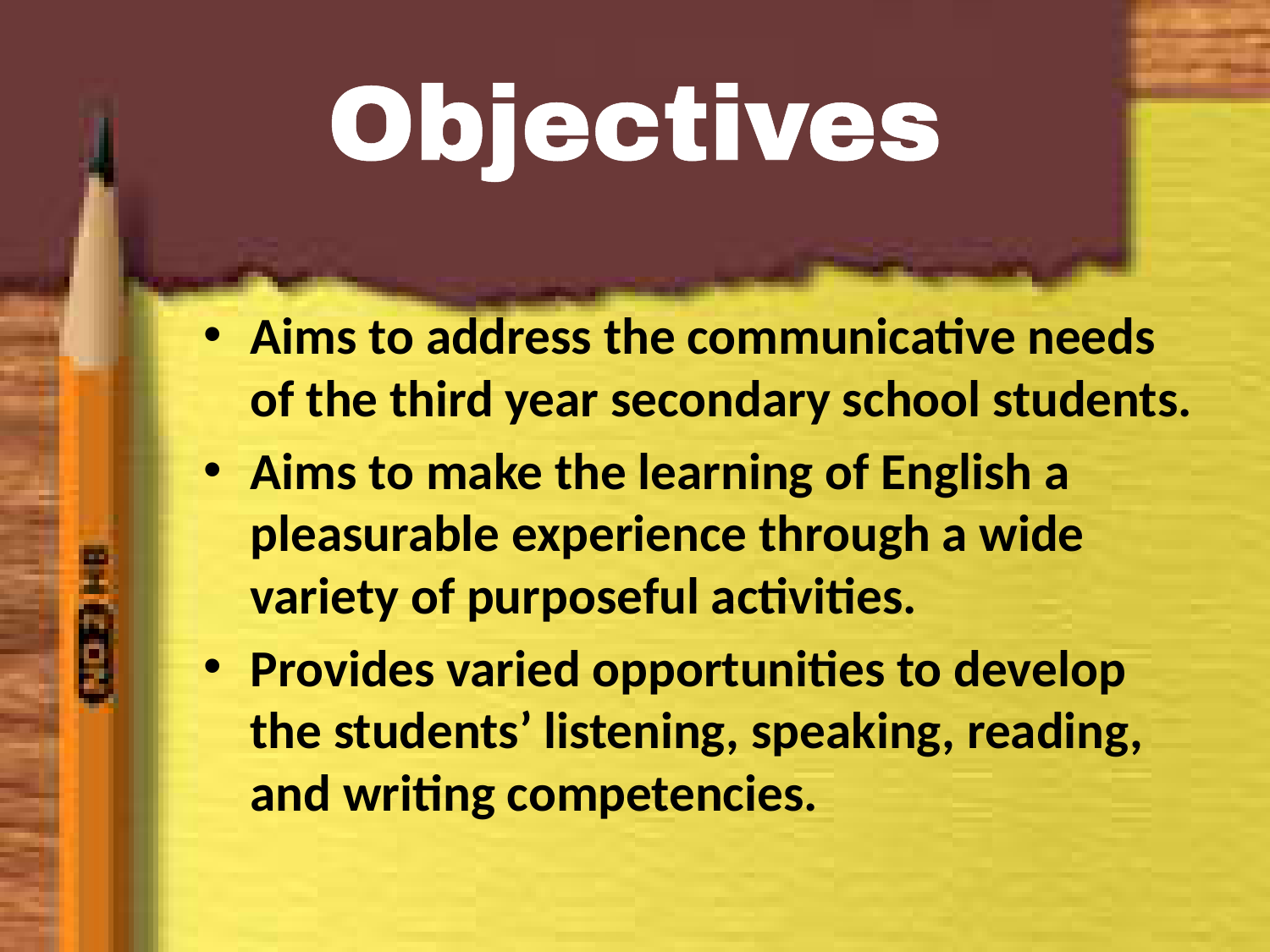

# Objectives
Aims to address the communicative needs of the third year secondary school students.
Aims to make the learning of English a pleasurable experience through a wide variety of purposeful activities.
Provides varied opportunities to develop the students’ listening, speaking, reading, and writing competencies.